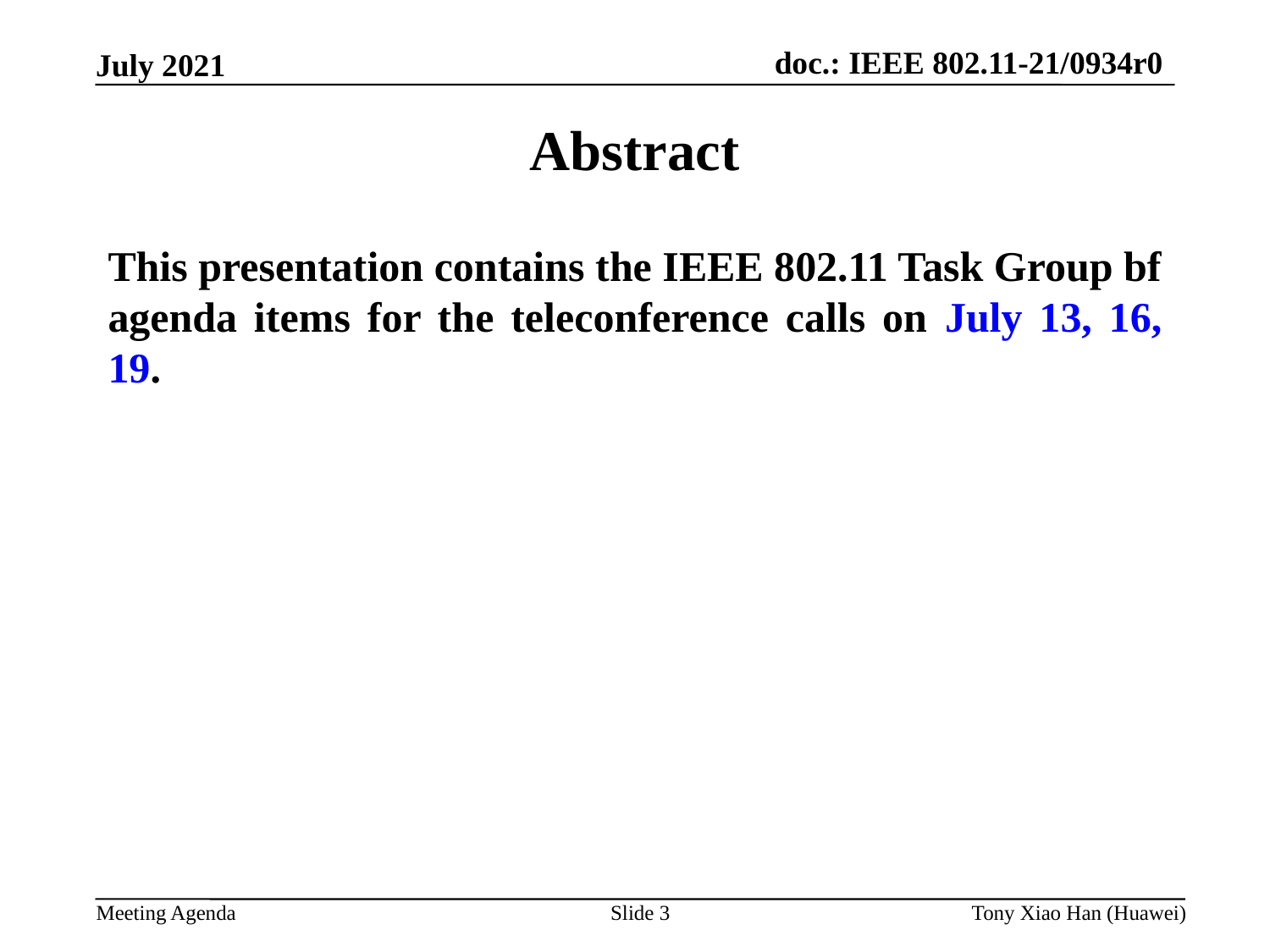

Abstract
This presentation contains the IEEE 802.11 Task Group bf agenda items for the teleconference calls on July 13, 16, 19.

Slide 3
Tony Xiao Han (Huawei)